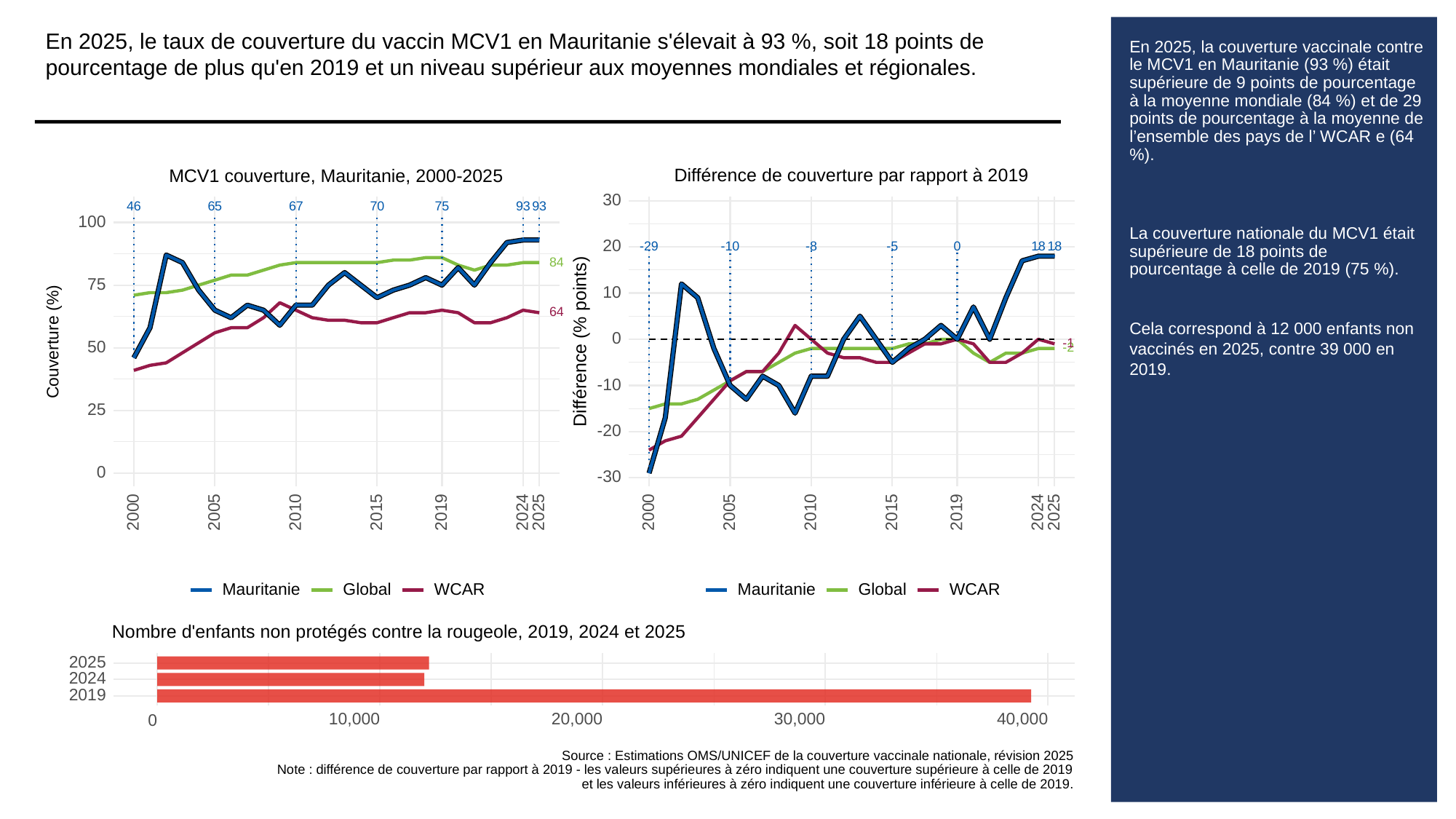

En 2025, le taux de couverture du vaccin MCV1 en Mauritanie s'élevait à 93 %, soit 18 points de pourcentage de plus qu'en 2019 et un niveau supérieur aux moyennes mondiales et régionales.
# En 2025, la couverture vaccinale contre le MCV1 en Mauritanie (93 %) était supérieure de 9 points de pourcentage à la moyenne mondiale (84 %) et de 29 points de pourcentage à la moyenne de l’ensemble des pays de l’ WCAR e (64 %).

La couverture nationale du MCV1 était supérieure de 18 points de pourcentage à celle de 2019 (75 %).

Cela correspond à 12 000 enfants non vaccinés en 2025, contre 39 000 en 2019.

Différence de couverture par rapport à 2019
MCV1 couverture, Mauritanie, 2000-2025
30

93
93
46
65
67
70
75
100

20
-29
-10
-8
0
18
18
-5

84

75

10

64

Différence (% points)
0
Couverture (%)
-1

50
-2

-10

25

-20

0
-30

2000
2005
2010
2015
2019
2024
2025
2000
2005
2010
2015
2019
2024
2025
Global
WCAR
Global
WCAR
Mauritanie
Mauritanie

Nombre d'enfants non protégés contre la rougeole, 2019, 2024 et 2025

2025

2024

2019

10,000
20,000
30,000
40,000
0
Source : Estimations OMS/UNICEF de la couverture vaccinale nationale, révision 2025
Note : différence de couverture par rapport à 2019 - les valeurs supérieures à zéro indiquent une couverture supérieure à celle de 2019
et les valeurs inférieures à zéro indiquent une couverture inférieure à celle de 2019.